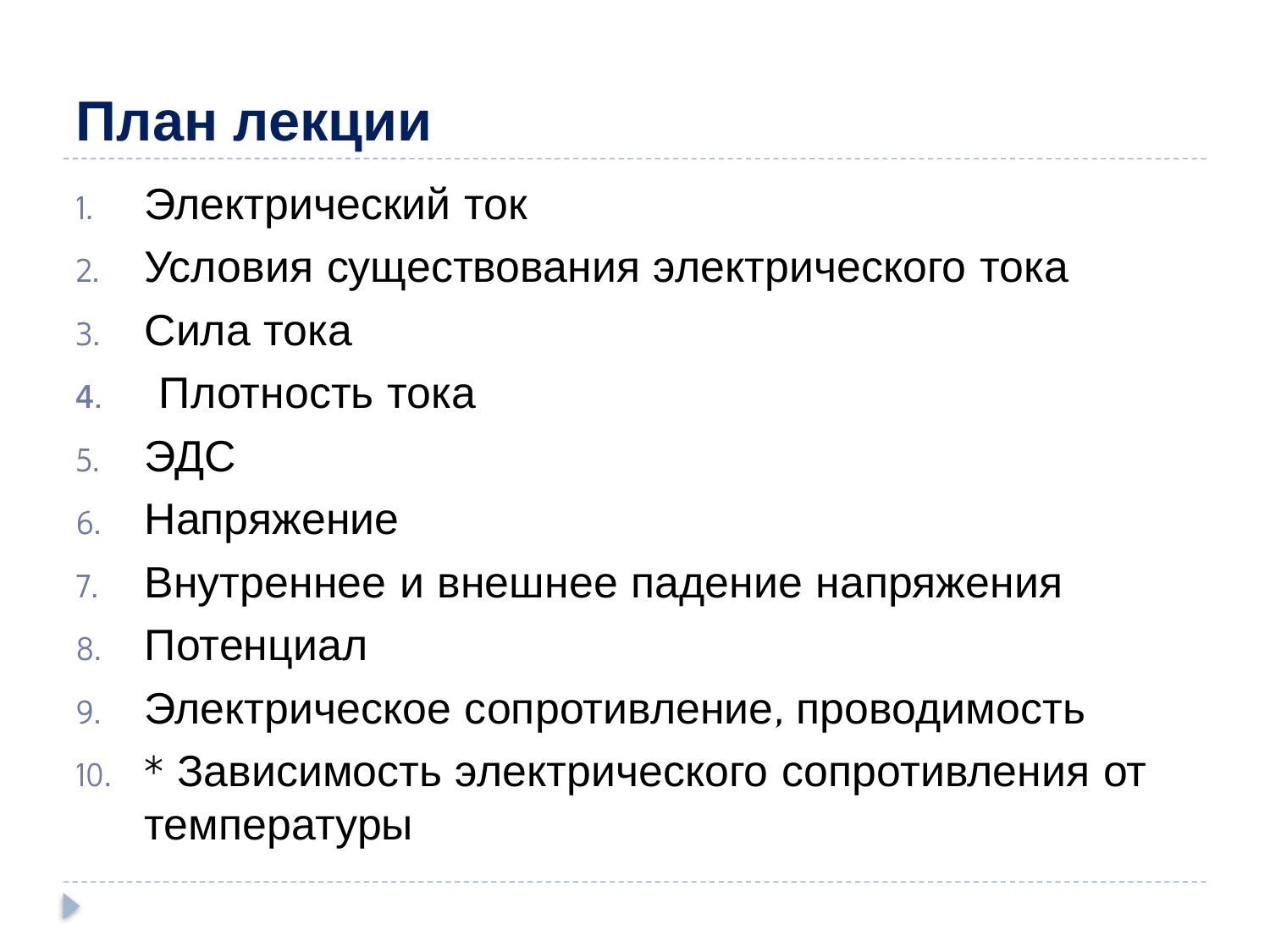

# План лекции
Электрический ток
Условия существования электрического тока
Сила тока
 Плотность тока
ЭДС
Напряжение
Внутреннее и внешнее падение напряжения
Потенциал
Электрическое сопротивление, проводимость
* Зависимость электрического сопротивления от температуры